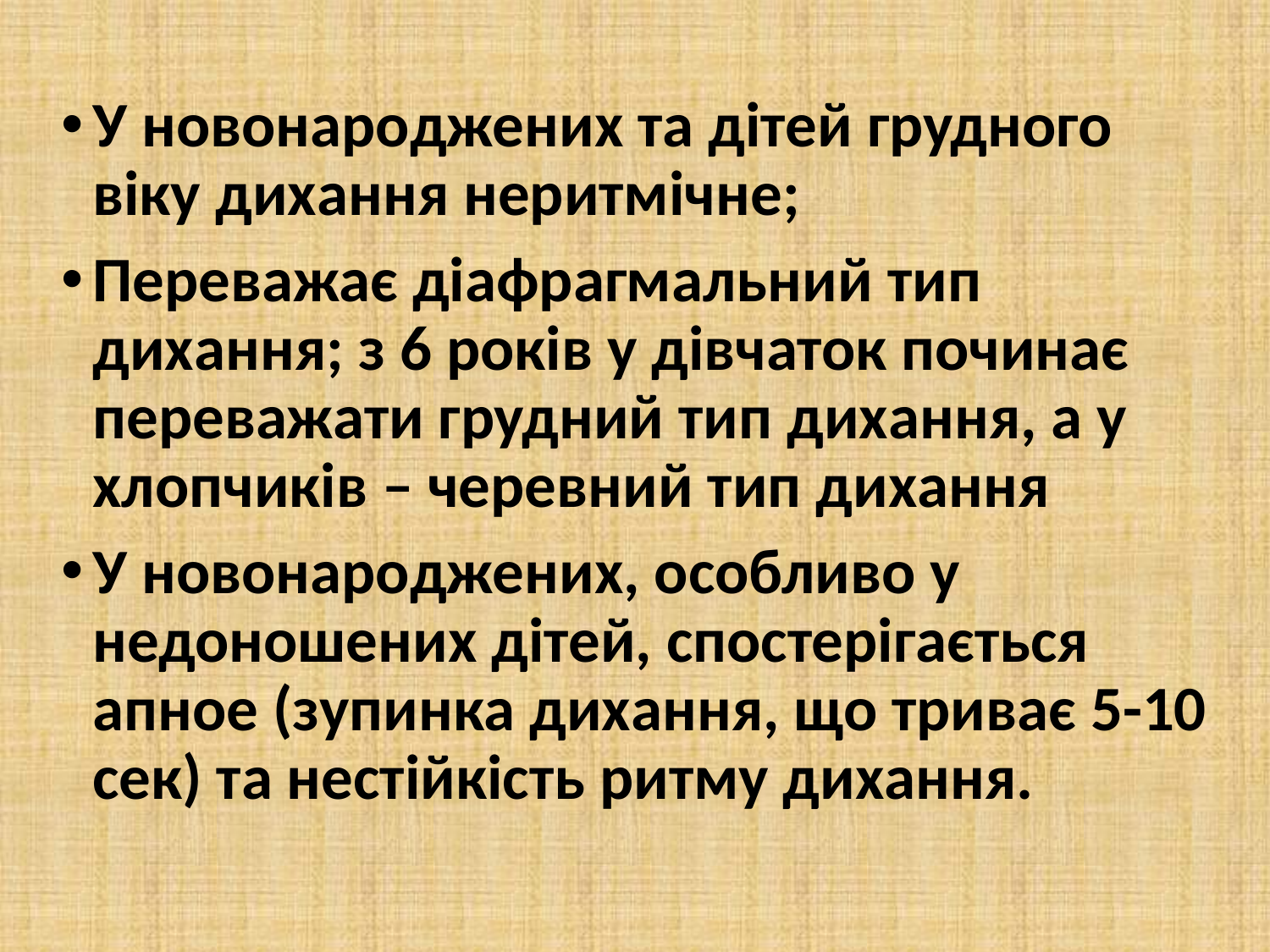

У новонароджених та дітей грудного віку дихання неритмічне;
Переважає діафрагмальний тип дихання; з 6 років у дівчаток починає переважати грудний тип дихання, а у хлопчиків – черевний тип дихання
У новонароджених, особливо у недоношених дітей, спостерігається апное (зупинка дихання, що триває 5-10 сек) та нестійкість ритму дихання.